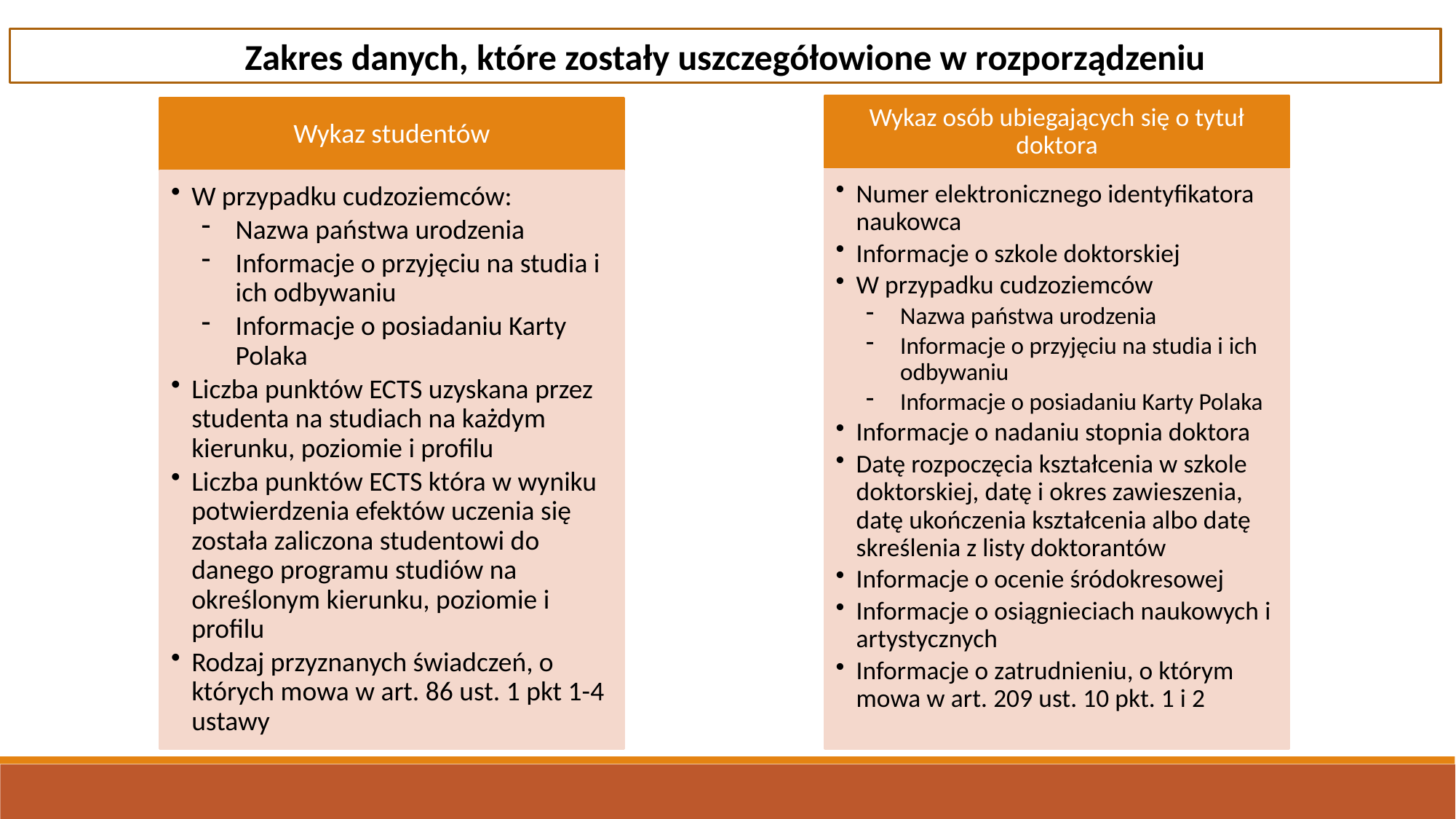

Zakres danych, które zostały uszczegółowione w rozporządzeniu

Wykaz osób ubiegających się o tytuł doktora

Wykaz studentów

Numer elektronicznego identyfikatora naukowca
Informacje o szkole doktorskiej
W przypadku cudzoziemców
Nazwa państwa urodzenia
Informacje o przyjęciu na studia i ich odbywaniu
Informacje o posiadaniu Karty Polaka
Informacje o nadaniu stopnia doktora
Datę rozpoczęcia kształcenia w szkole doktorskiej, datę i okres zawieszenia, datę ukończenia kształcenia albo datę skreślenia z listy doktorantów
Informacje o ocenie śródokresowej
Informacje o osiągnieciach naukowych i artystycznych
Informacje o zatrudnieniu, o którym mowa w art. 209 ust. 10 pkt. 1 i 2

W przypadku cudzoziemców:
Nazwa państwa urodzenia
Informacje o przyjęciu na studia i ich odbywaniu
Informacje o posiadaniu Karty Polaka
Liczba punktów ECTS uzyskana przez studenta na studiach na każdym kierunku, poziomie i profilu
Liczba punktów ECTS która w wyniku potwierdzenia efektów uczenia się została zaliczona studentowi do danego programu studiów na określonym kierunku, poziomie i profilu
Rodzaj przyznanych świadczeń, o których mowa w art. 86 ust. 1 pkt 1-4 ustawy